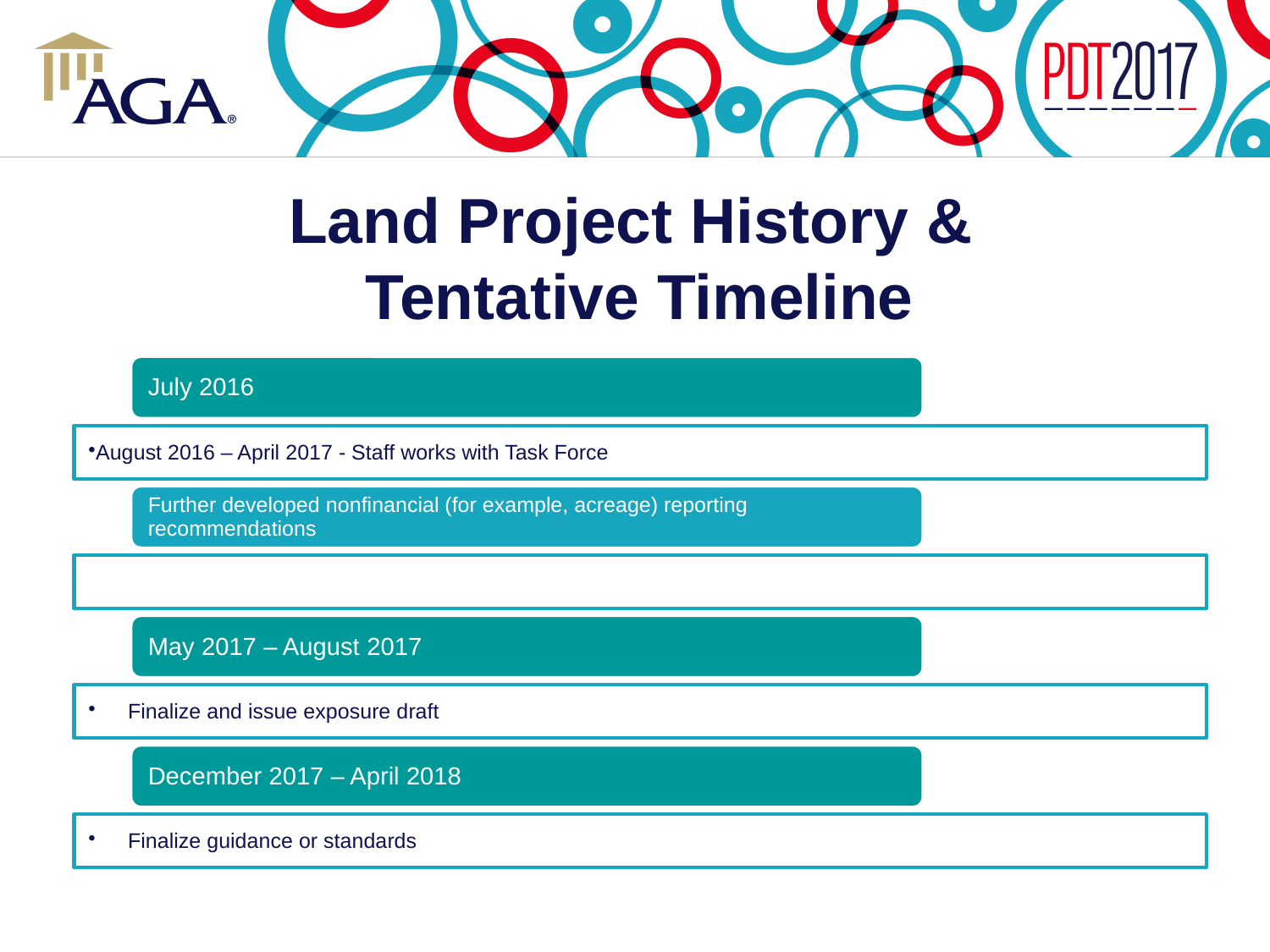

# Land Project History & Tentative Timeline
July 2016
August 2016 – April 2017 - Staff works with Task Force
Further developed nonfinancial (for example, acreage) reporting recommendations
May 2017 – August 2017
Finalize and issue exposure draft
December 2017 – April 2018
Finalize guidance or standards